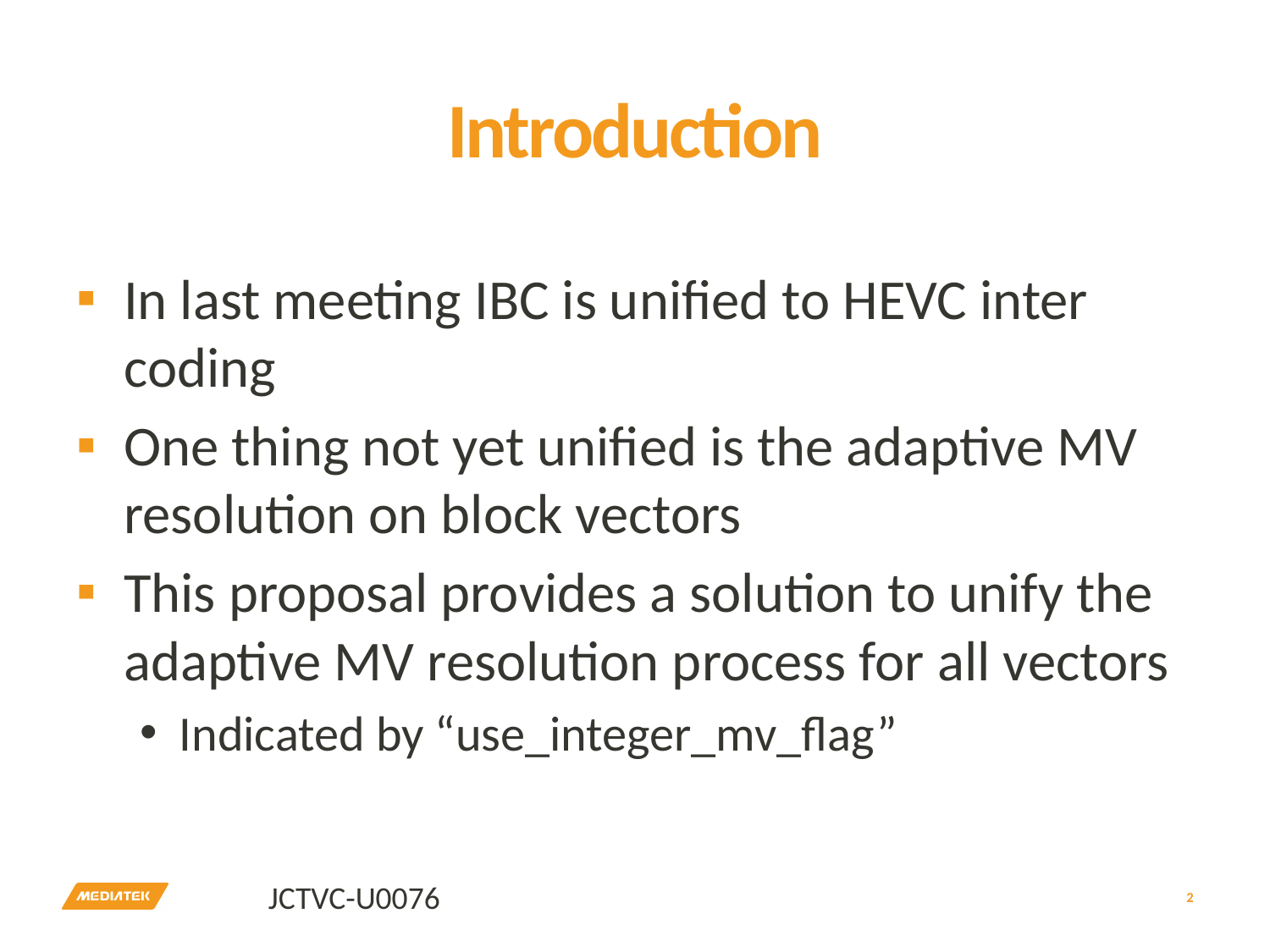

# Introduction
In last meeting IBC is unified to HEVC inter coding
One thing not yet unified is the adaptive MV resolution on block vectors
This proposal provides a solution to unify the adaptive MV resolution process for all vectors
Indicated by “use_integer_mv_flag”
2